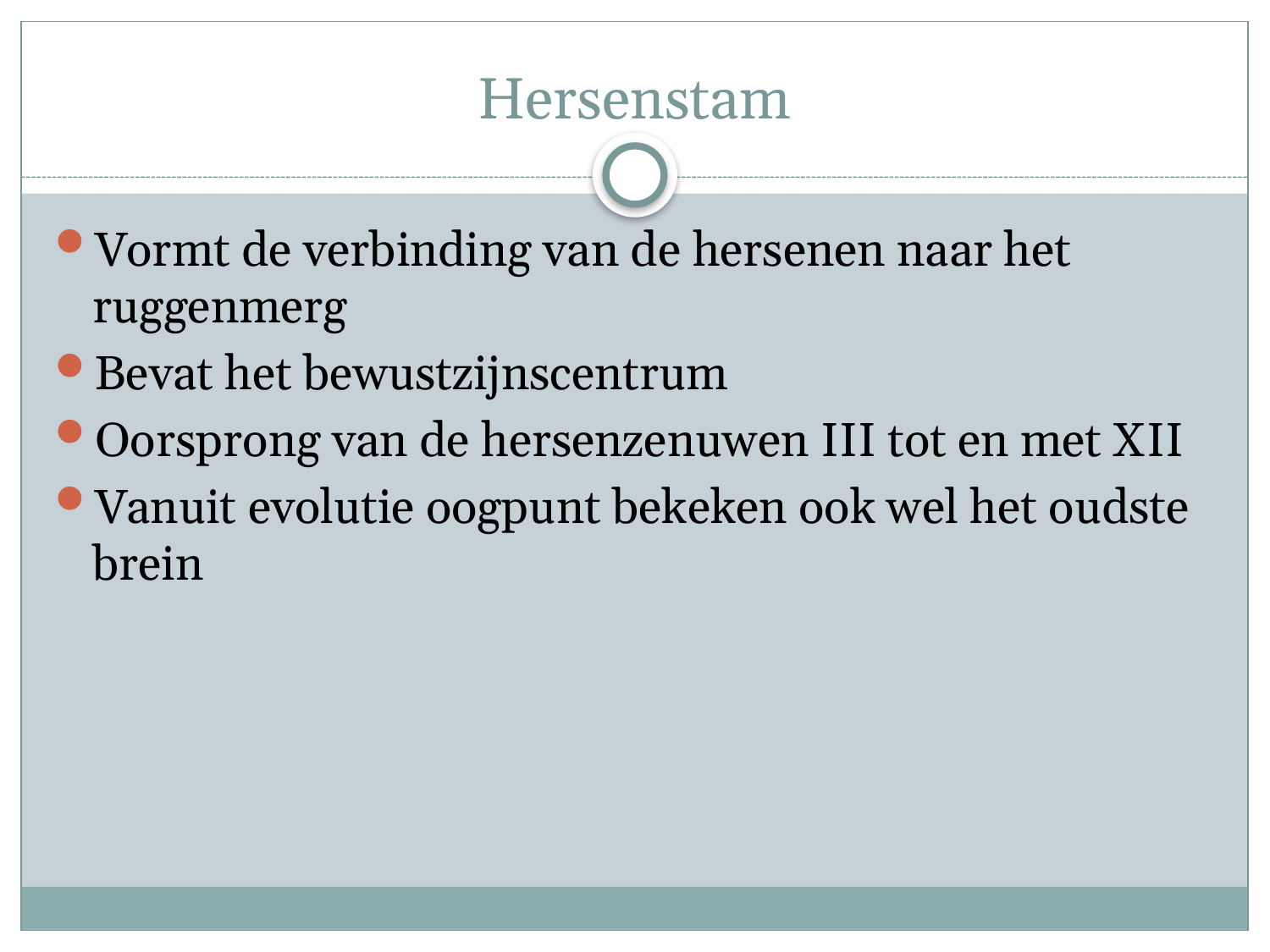

# Hersenstam
Vormt de verbinding van de hersenen naar het ruggenmerg
Bevat het bewustzijnscentrum
Oorsprong van de hersenzenuwen III tot en met XII
Vanuit evolutie oogpunt bekeken ook wel het oudste brein